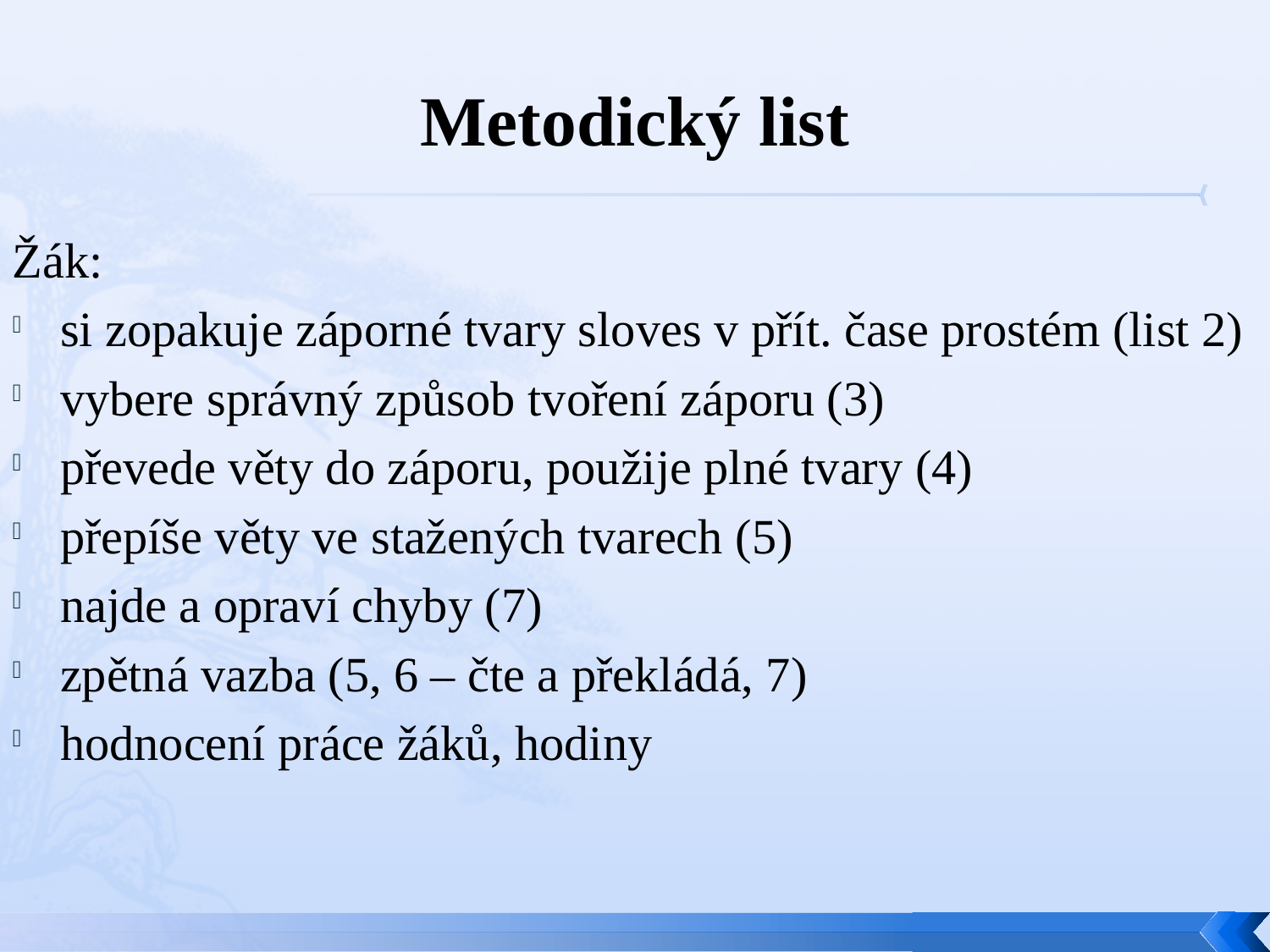

# Metodický list
Žák:
si zopakuje záporné tvary sloves v přít. čase prostém (list 2)
vybere správný způsob tvoření záporu (3)
převede věty do záporu, použije plné tvary (4)
přepíše věty ve stažených tvarech (5)
najde a opraví chyby (7)
zpětná vazba (5, 6 – čte a překládá, 7)
hodnocení práce žáků, hodiny